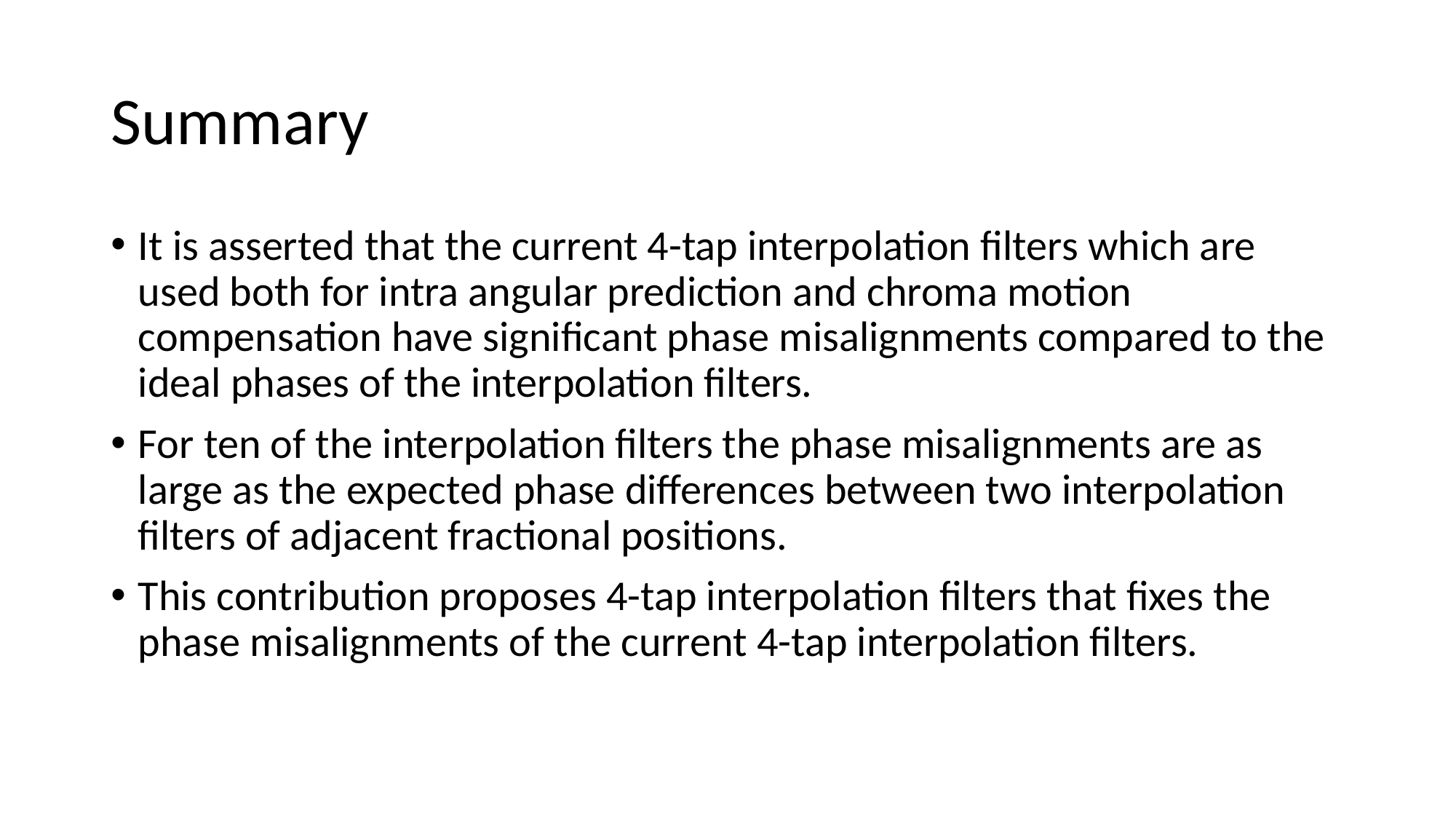

# Summary
It is asserted that the current 4-tap interpolation filters which are used both for intra angular prediction and chroma motion compensation have significant phase misalignments compared to the ideal phases of the interpolation filters.
For ten of the interpolation filters the phase misalignments are as large as the expected phase differences between two interpolation filters of adjacent fractional positions.
This contribution proposes 4-tap interpolation filters that fixes the phase misalignments of the current 4-tap interpolation filters.